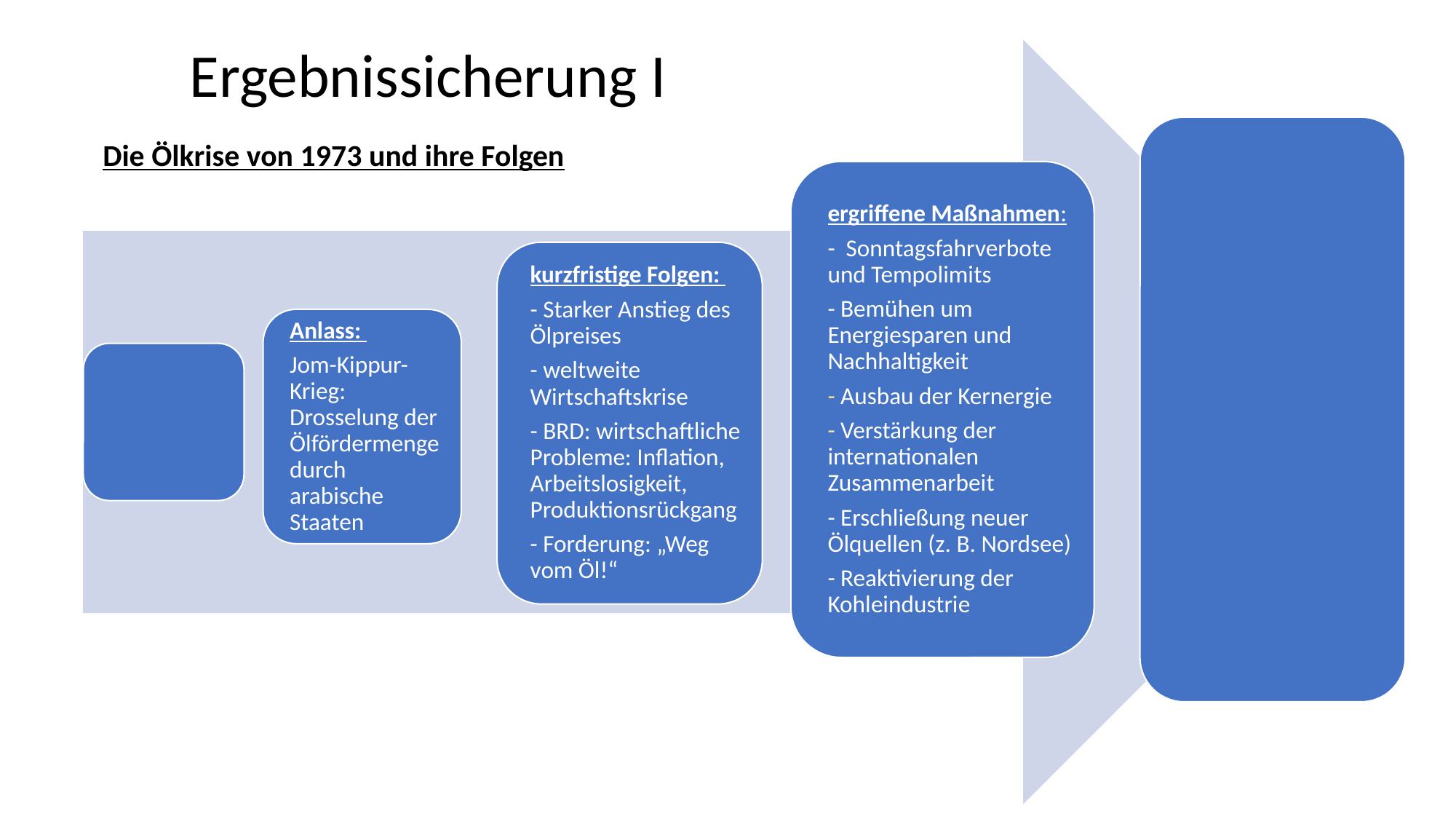

Anlass:
Jom-Kippur-Krieg: Drosselung der Ölfördermenge durch arabische Staaten
ergriffene Maßnahmen:
-  Sonntagsfahrverbote und Tempolimits
- Bemühen um Energiesparen und Nachhaltigkeit
- Ausbau der Kernergie
- Verstärkung der internationalen Zusammenarbeit
- Erschließung neuer Ölquellen (z. B. Nordsee)
- Reaktivierung der Kohleindustrie
kurzfristige Folgen:
- Starker Anstieg des Ölpreises
- weltweite Wirtschaftskrise
- BRD: wirtschaftliche Probleme: Inflation, Arbeitslosigkeit, Produktionsrückgang
- Forderung: „Weg vom Öl!“

Ergebnissicherung I
Die Ölkrise von 1973 und ihre Folgen